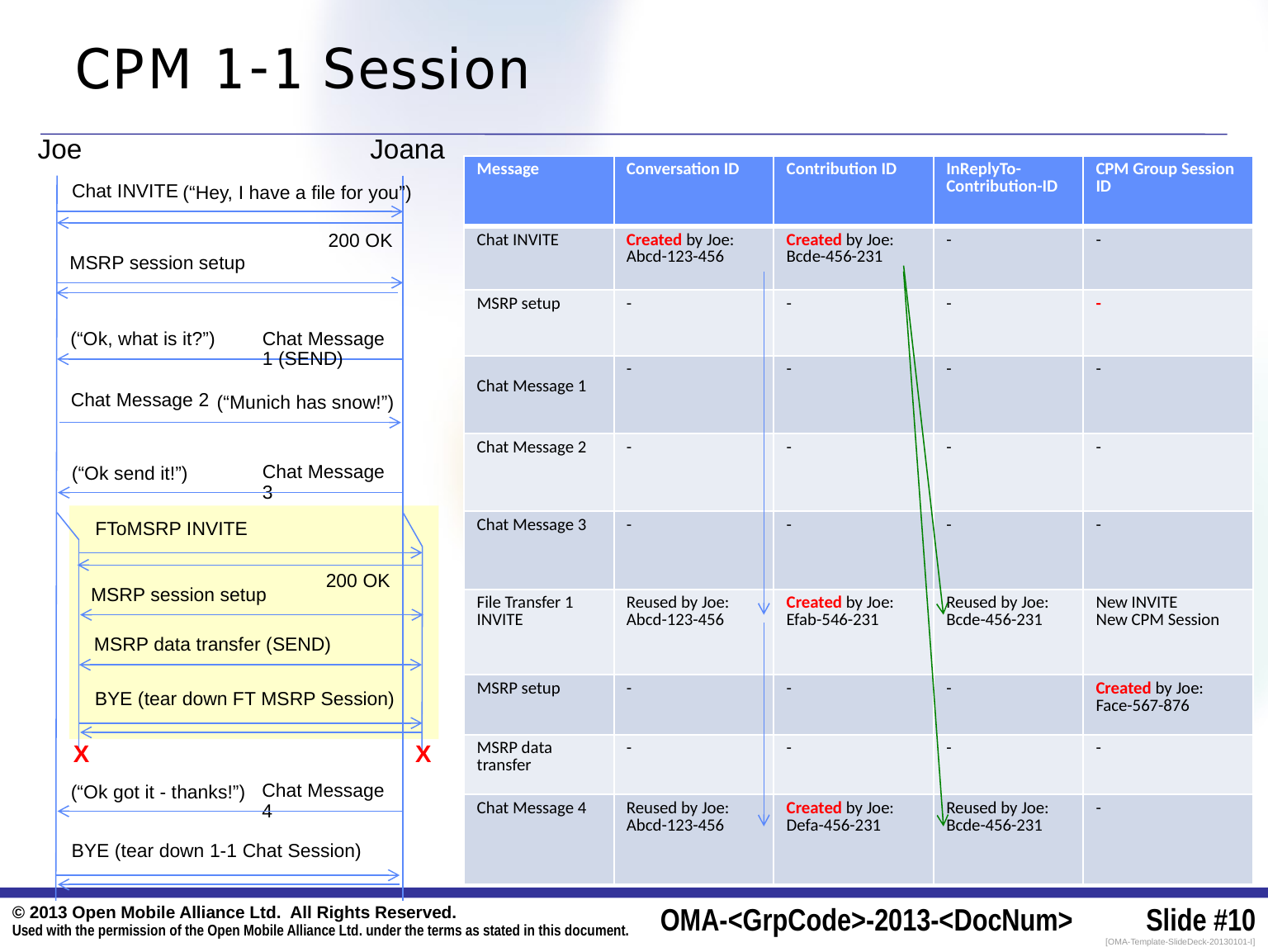

# CPM 1-1 Session
Joe
Joana
| Message | Conversation ID | Contribution ID | InReplyTo-Contribution-ID | CPM Group Session ID |
| --- | --- | --- | --- | --- |
| Chat INVITE | Created by Joe: Abcd-123-456 | Created by Joe: Bcde-456-231 | - | - |
| MSRP setup | - | - | - | - |
| Chat Message 1 | - | - | - | - |
| Chat Message 2 | - | - | - | - |
| Chat Message 3 | - | - | - | - |
| File Transfer 1 INVITE | Reused by Joe: Abcd-123-456 | Created by Joe: Efab-546-231 | Reused by Joe: Bcde-456-231 | New INVITE New CPM Session |
| MSRP setup | - | - | - | Created by Joe: Face-567-876 |
| MSRP data transfer | - | - | - | - |
| Chat Message 4 | Reused by Joe: Abcd-123-456 | Created by Joe: Defa-456-231 | Reused by Joe: Bcde-456-231 | - |
Chat INVITE
(“Hey, I have a file for you”)
200 OK
MSRP session setup
(“Ok, what is it?”)
Chat Message 1 (SEND)
Chat Message 2
(“Munich has snow!”)
Chat Message 3
(“Ok send it!”)

FToMSRP INVITE
200 OK
MSRP session setup
MSRP data transfer (SEND)
BYE (tear down FT MSRP Session)
X
X
Chat Message 4
(“Ok got it - thanks!”)
BYE (tear down 1-1 Chat Session)